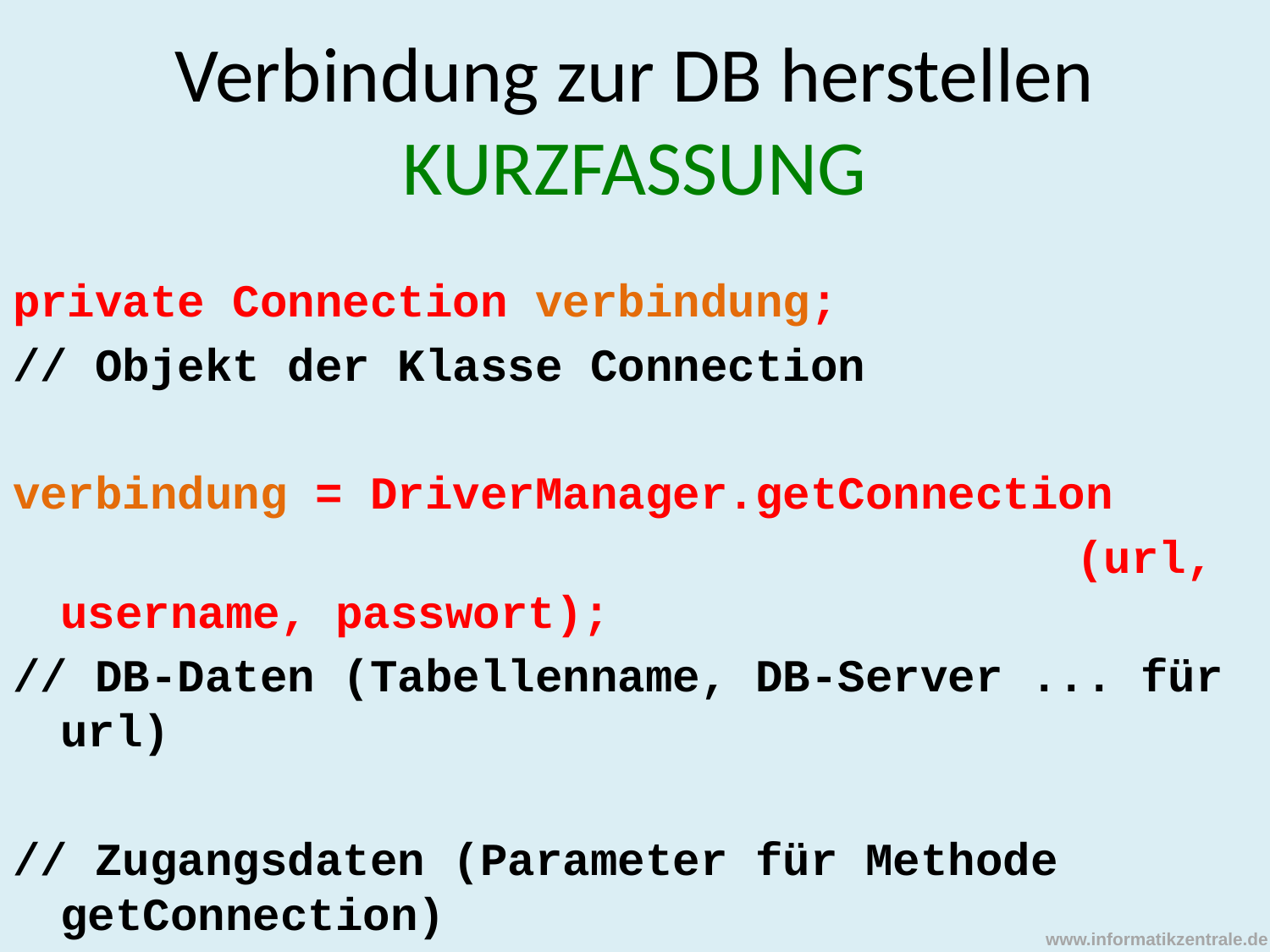

# Verbindung zur DB herstellen KURZFASSUNG
private Connection verbindung;
// Objekt der Klasse Connection

verbindung = DriverManager.getConnection
									(url, username, passwort);
// DB-Daten (Tabellenname, DB-Server ... für url)

// Zugangsdaten (Parameter für Methode getConnection)